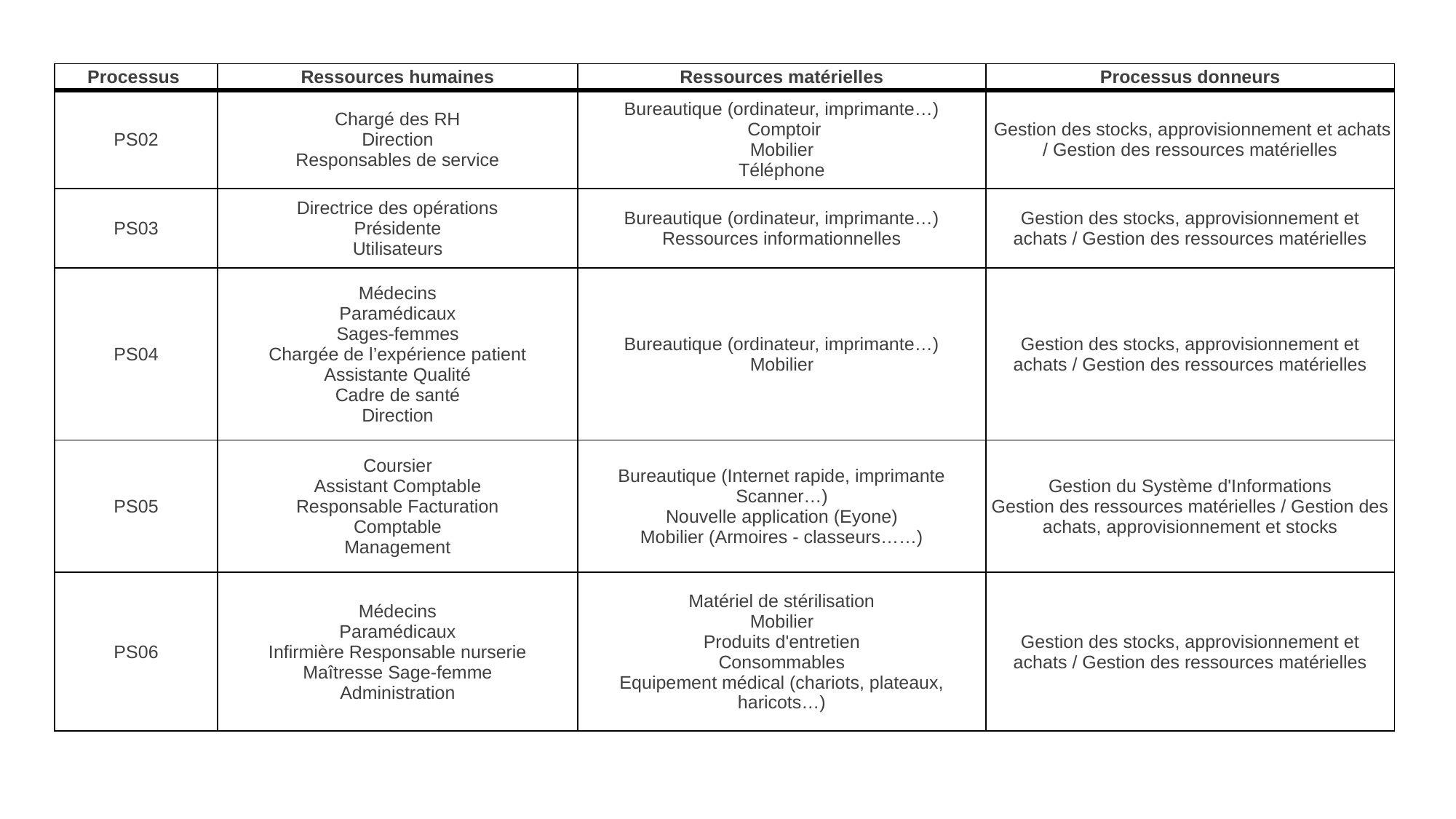

| Processus | Ressources humaines | Ressources matérielles | Processus donneurs |
| --- | --- | --- | --- |
| PS02 | Chargé des RH  Direction Responsables de service | Bureautique (ordinateur, imprimante…)  Comptoir Mobilier Téléphone | Gestion des stocks, approvisionnement et achats / Gestion des ressources matérielles |
| PS03 | Directrice des opérations Présidente Utilisateurs | Bureautique (ordinateur, imprimante…) Ressources informationnelles | Gestion des stocks, approvisionnement et achats / Gestion des ressources matérielles |
| PS04 | Médecins Paramédicaux Sages-femmes Chargée de l’expérience patient Assistante Qualité Cadre de santé Direction | Bureautique (ordinateur, imprimante…) Mobilier | Gestion des stocks, approvisionnement et achats / Gestion des ressources matérielles |
| PS05 | Coursier Assistant Comptable Responsable Facturation Comptable Management | Bureautique (Internet rapide, imprimante Scanner…) Nouvelle application (Eyone) Mobilier (Armoires - classeurs……) | Gestion du Système d'Informations Gestion des ressources matérielles / Gestion des achats, approvisionnement et stocks |
| PS06 | Médecins Paramédicaux Infirmière Responsable nurserie Maîtresse Sage-femme Administration | Matériel de stérilisation Mobilier Produits d'entretien Consommables Equipement médical (chariots, plateaux, haricots…) | Gestion des stocks, approvisionnement et achats / Gestion des ressources matérielles |